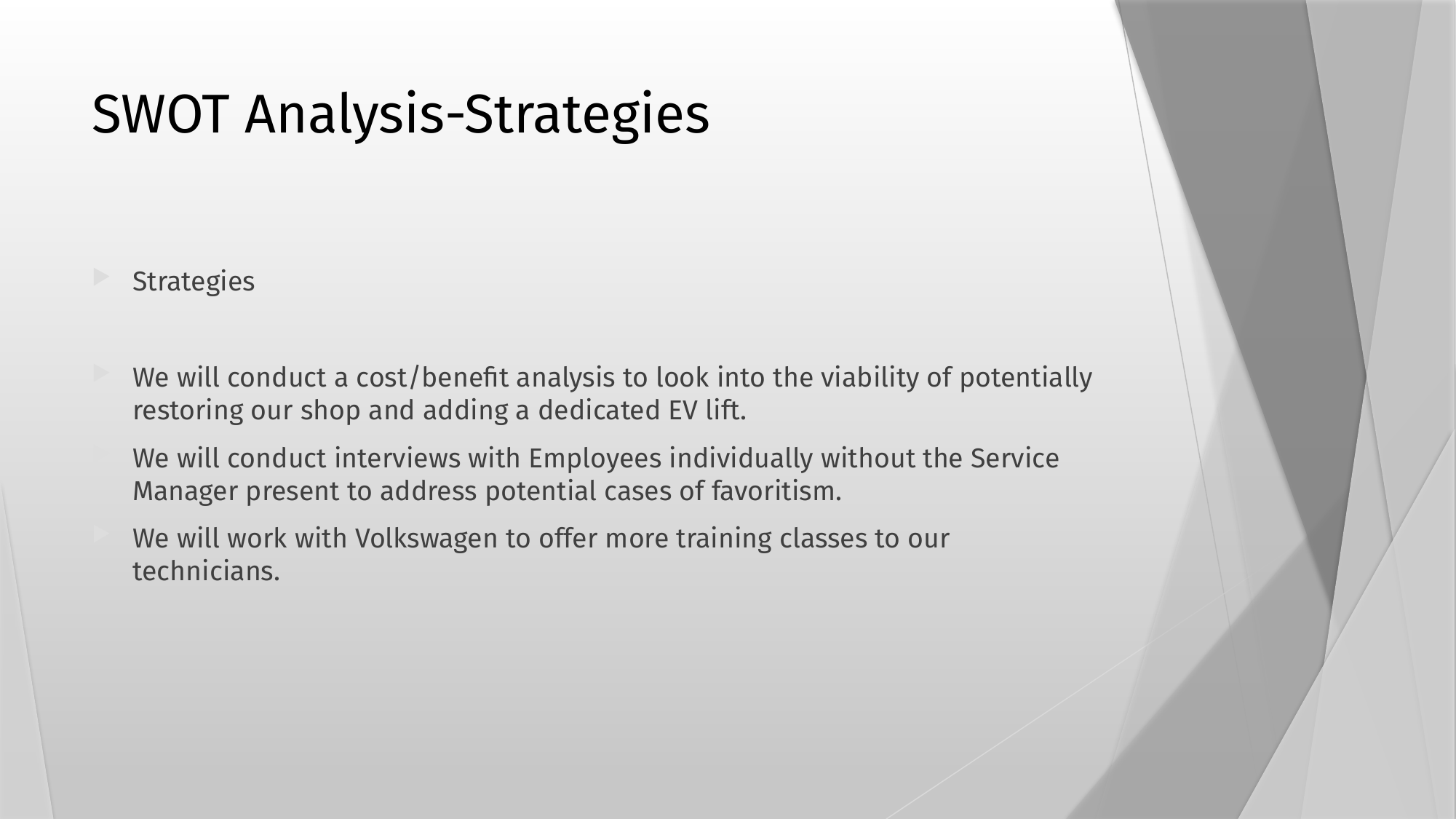

# SWOT Analysis-Strategies
Strategies

We will conduct a cost/benefit analysis to look into the viability of potentially restoring our shop and adding a dedicated EV lift.
We will conduct interviews with Employees individually without the Service Manager present to address potential cases of favoritism.
We will work with Volkswagen to offer more training classes to our technicians.